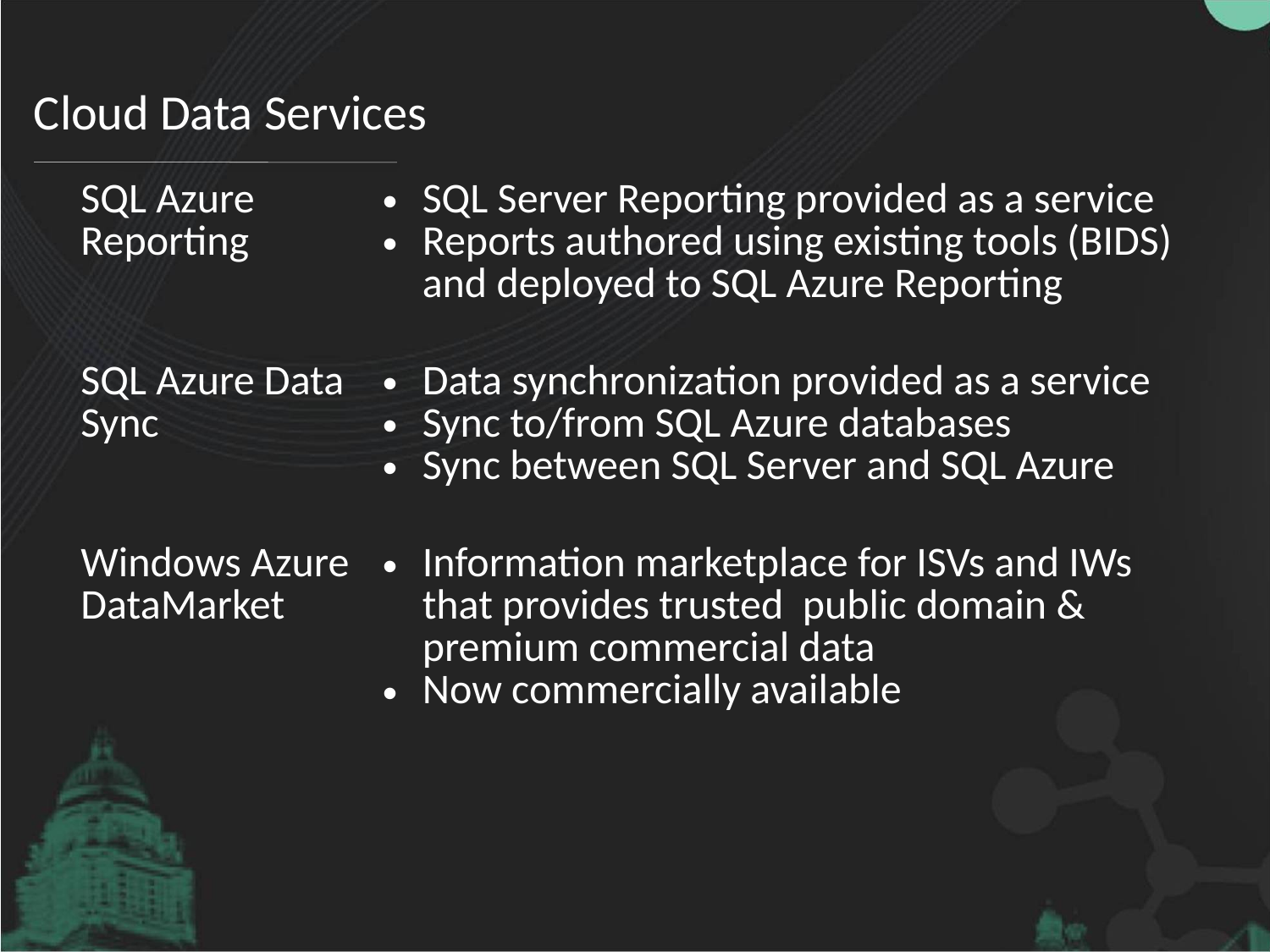

# Cloud Data Services
| SQL Azure Reporting | SQL Server Reporting provided as a service Reports authored using existing tools (BIDS) and deployed to SQL Azure Reporting |
| --- | --- |
| SQL Azure Data Sync | Data synchronization provided as a service Sync to/from SQL Azure databases Sync between SQL Server and SQL Azure |
| Windows Azure DataMarket | Information marketplace for ISVs and IWs that provides trusted public domain & premium commercial data Now commercially available |